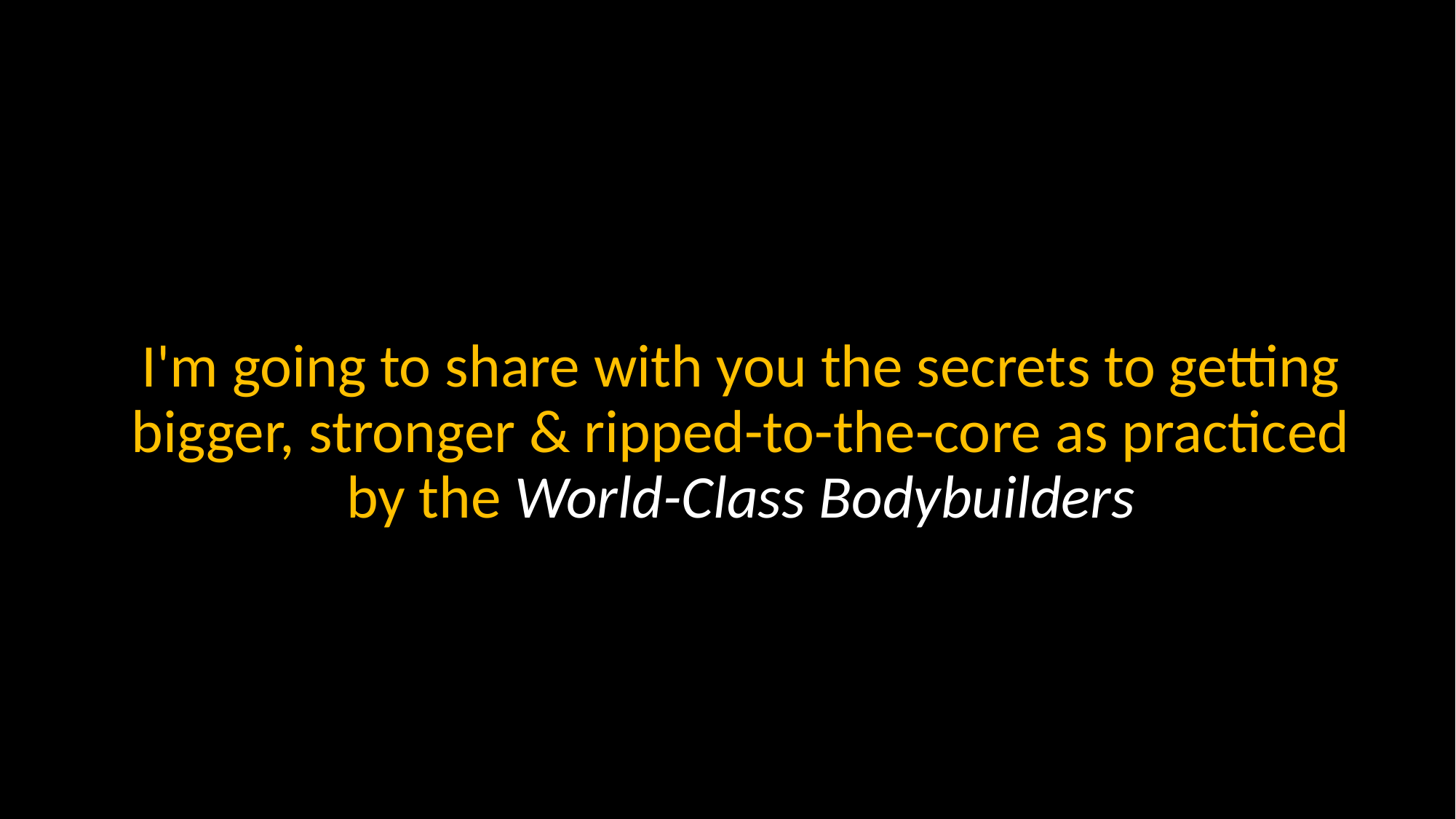

I'm going to share with you the secrets to getting bigger, stronger & ripped-to-the-core as practiced by the World-Class Bodybuilders